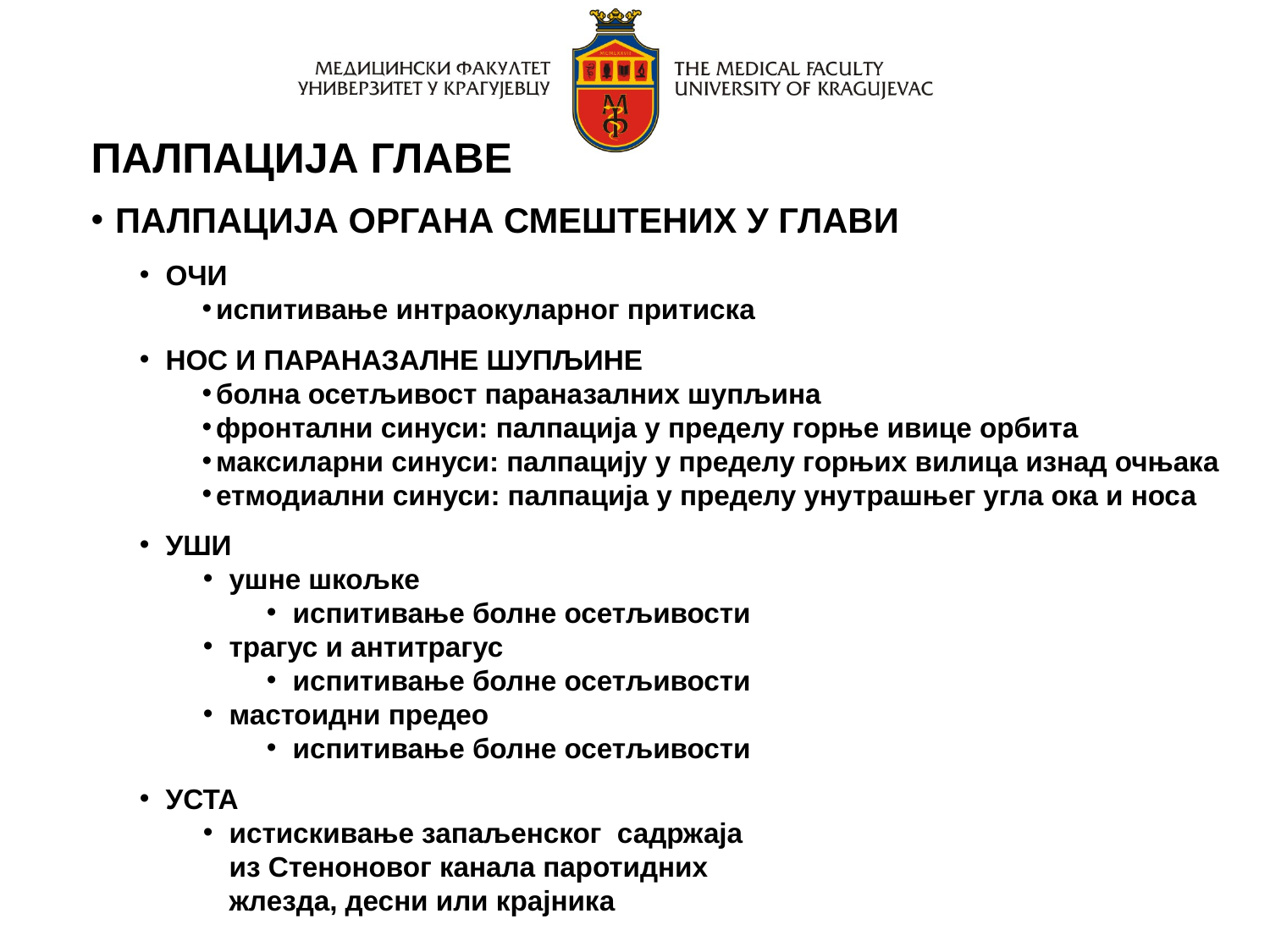

ПАЛПАЦИЈА ГЛАВЕ

ПАЛПАЦИЈА ОРГАНА СМЕШТЕНИХ У ГЛАВИ

ОЧИ
испитивање интраокуларног притиска

НОС И ПАРАНАЗАЛНЕ ШУПЉИНЕ
болна осетљивост параназалних шупљина
фронтални синуси: палпација у пределу горње ивице орбита
максиларни синуси: палпацију у пределу горњих вилица изнад очњака
етмодиални синуси: палпација у пределу унутрашњег угла ока и носа

УШИ
ушне шкољке
испитивање болне осетљивости
трагус и антитрагус
испитивање болне осетљивости
мастоидни предео
испитивање болне осетљивости

УСТА
истискивање запаљенског  садржаја
	из Стеноновог канала паротидних
	жлезда, десни или крајника